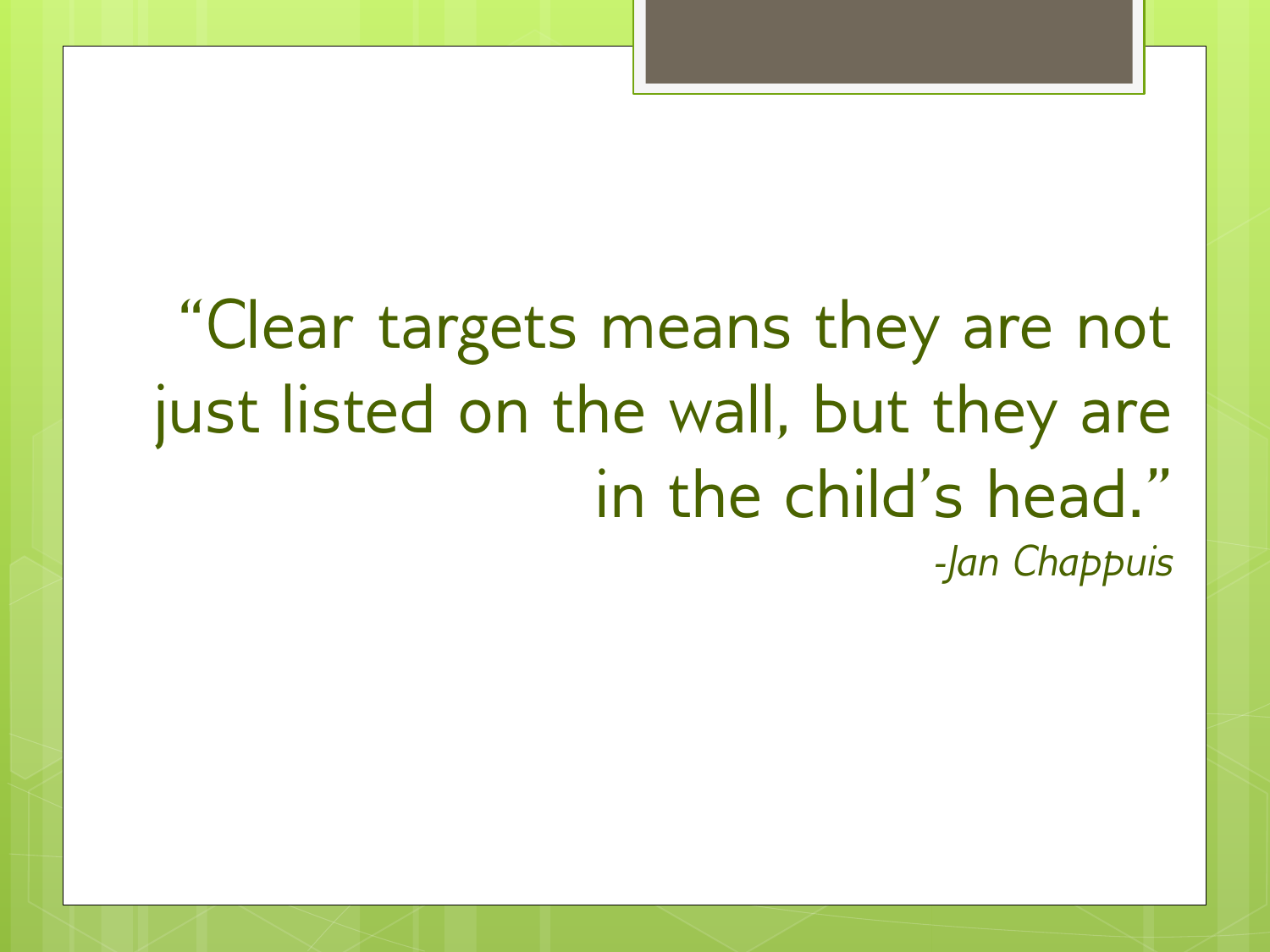

# “Clear targets means they are not just listed on the wall, but they are in the child’s head.” -Jan Chappuis